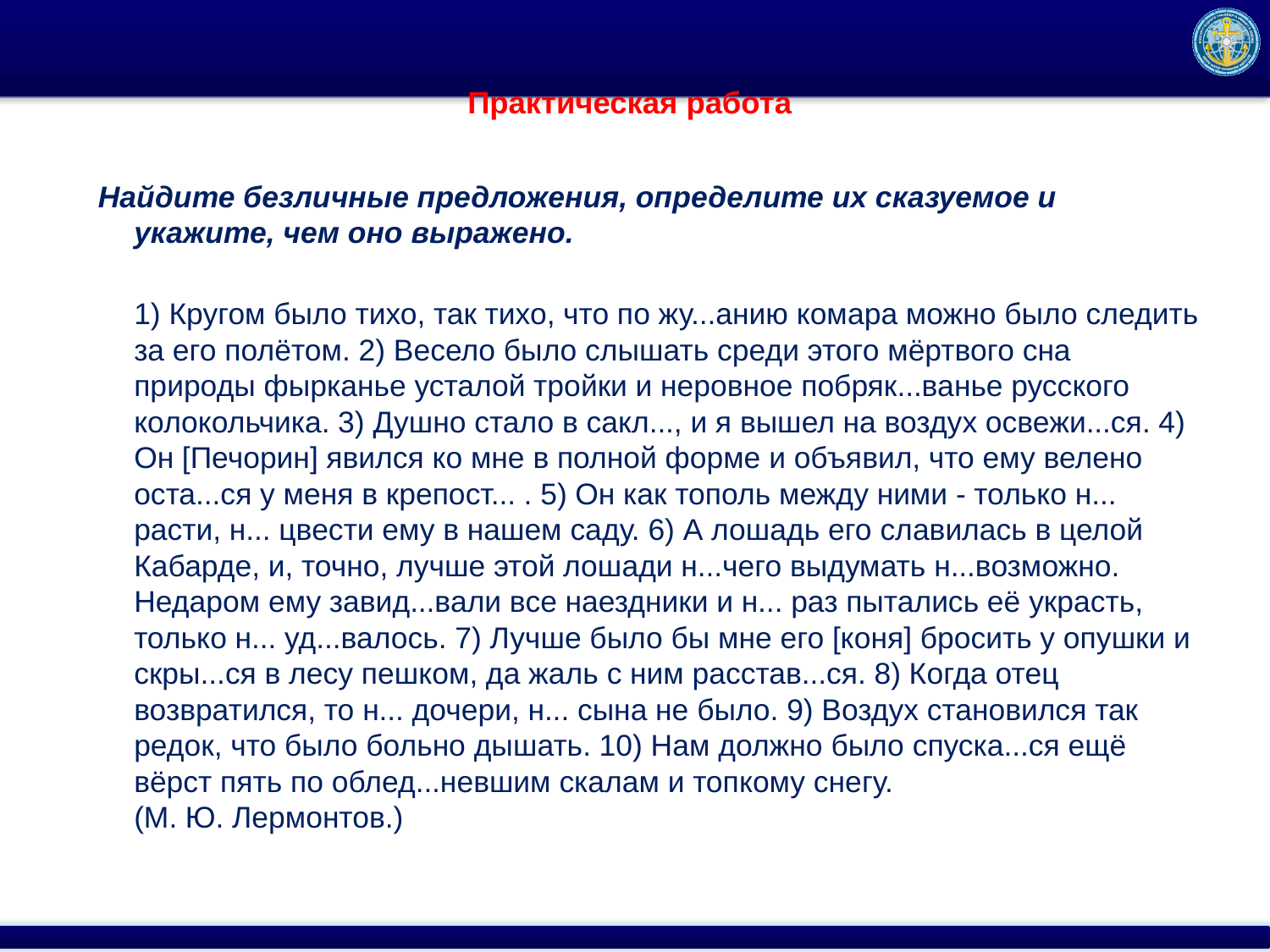

# Практическая работа
Найдите безличные предложения, определите их сказуемое и укажите, чем оно выражено.
1) Кругом было тихо, так тихо, что по жу...анию комара можно было следить за его полётом. 2) Весело было слышать среди этого мёртвого сна природы фырканье усталой тройки и неровное побряк...ванье русского колокольчика. 3) Душно стало в сакл..., и я вышел на воздух освежи...ся. 4) Он [Печорин] явился ко мне в полной форме и объявил, что ему велено оста...ся у меня в крепост... . 5) Он как тополь между ними - только н... расти, н... цвести ему в нашем саду. 6) А лошадь его славилась в целой Кабарде, и, точно, лучше этой лошади н...чего выдумать н...возможно. Недаром ему завид...вали все наездники и н... раз пытались её украсть, только н... уд...валось. 7) Лучше было бы мне его [коня] бросить у опушки и скры...ся в лесу пешком, да жаль с ним расстав...ся. 8) Когда отец возвратился, то н... дочери, н... сына не было. 9) Воздух становился так редок, что было больно дышать. 10) Нам должно было спуска...ся ещё вёрст пять по облед...невшим скалам и топкому снегу.
(М. Ю. Лермонтов.)